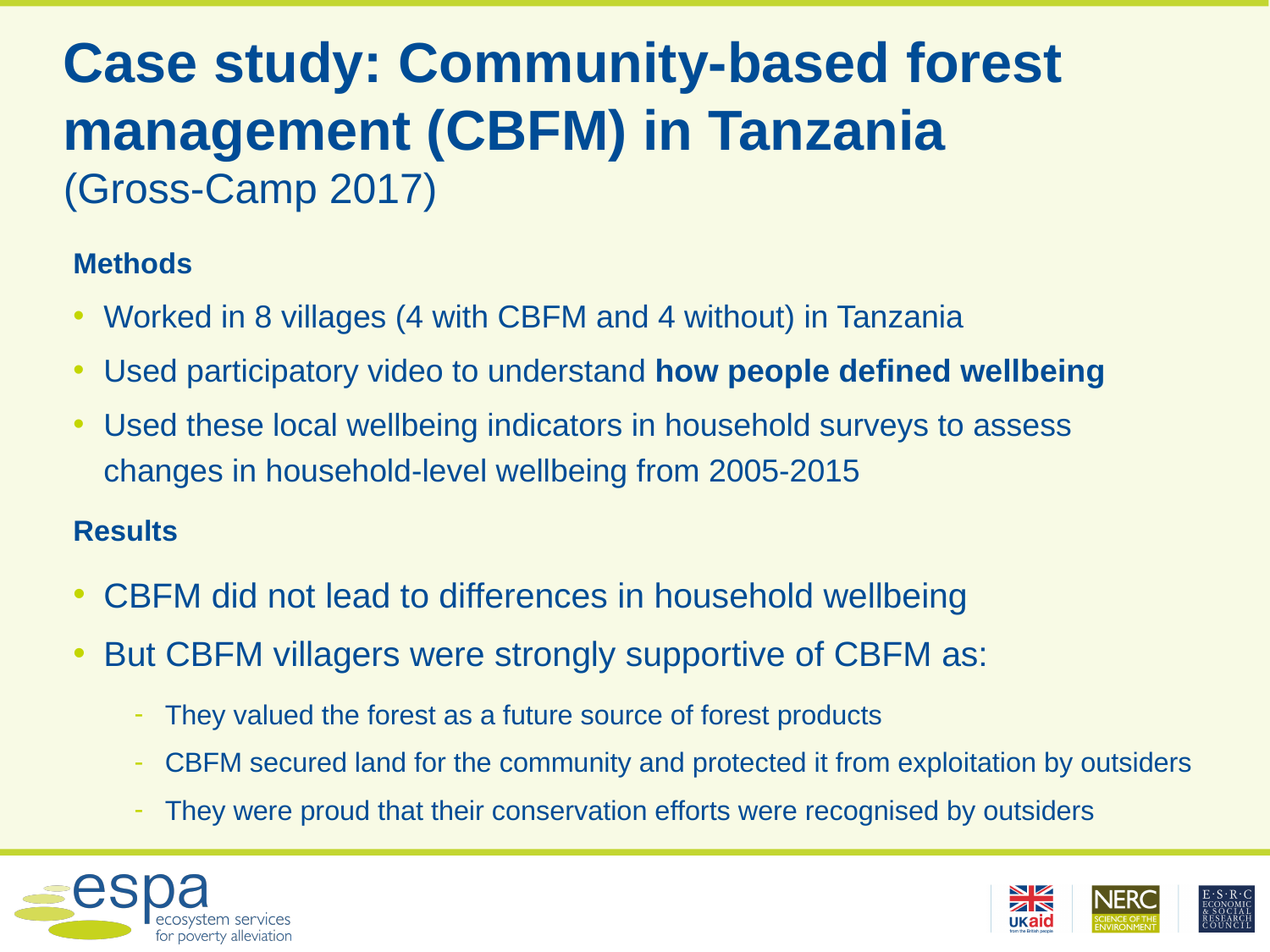

# Case study: Community-based forest management (CBFM) in Tanzania (Gross-Camp 2017)
Methods
Worked in 8 villages (4 with CBFM and 4 without) in Tanzania
Used participatory video to understand how people defined wellbeing
Used these local wellbeing indicators in household surveys to assess changes in household-level wellbeing from 2005-2015
Results
CBFM did not lead to differences in household wellbeing
But CBFM villagers were strongly supportive of CBFM as:
They valued the forest as a future source of forest products
CBFM secured land for the community and protected it from exploitation by outsiders
They were proud that their conservation efforts were recognised by outsiders